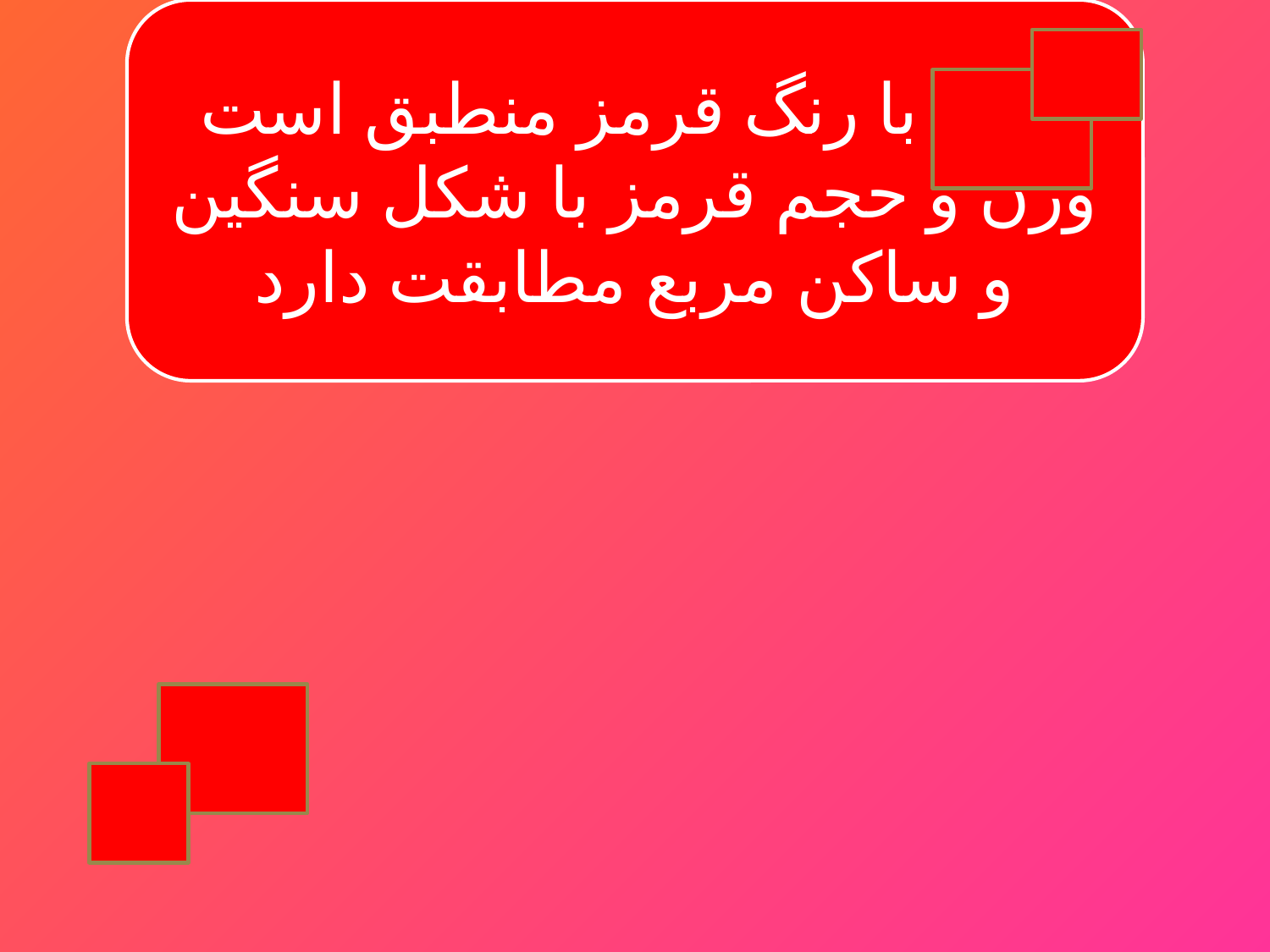

مربع با رنگ قرمز منطبق است وزن و حجم قرمز با شکل سنگین و ساکن مربع مطابقت دارد

#